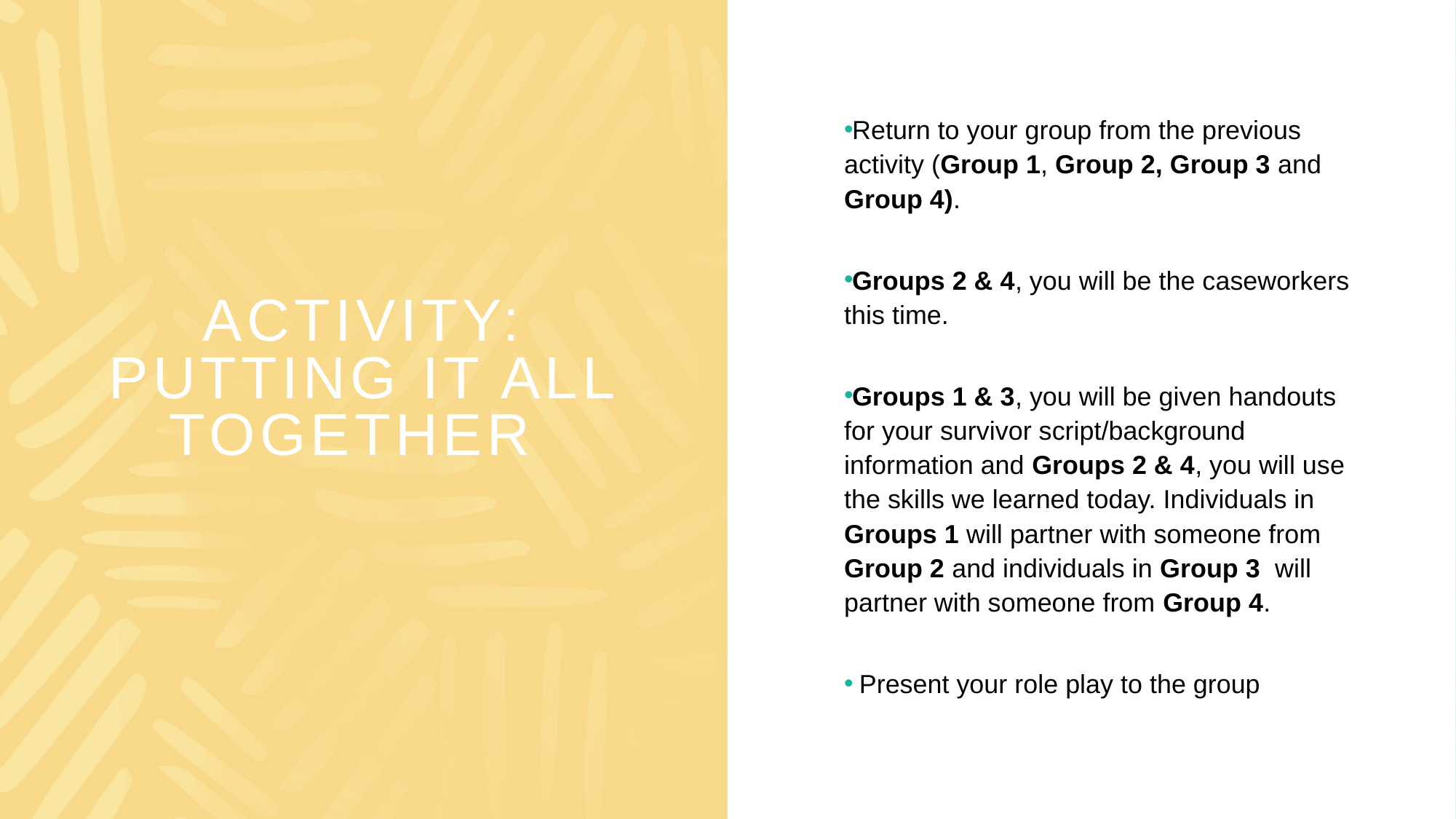

Return to your group from the previous activity (Group 1, Group 2, Group 3 and Group 4).
Groups 2 & 4, you will be the caseworkers this time.
Groups 1 & 3, you will be given handouts for your survivor script/background information and Groups 2 & 4, you will use the skills we learned today. Individuals in Groups 1 will partner with someone from Group 2 and individuals in Group 3  will partner with someone from Group 4.
 Present your role play to the group
# Activity: Putting it All together